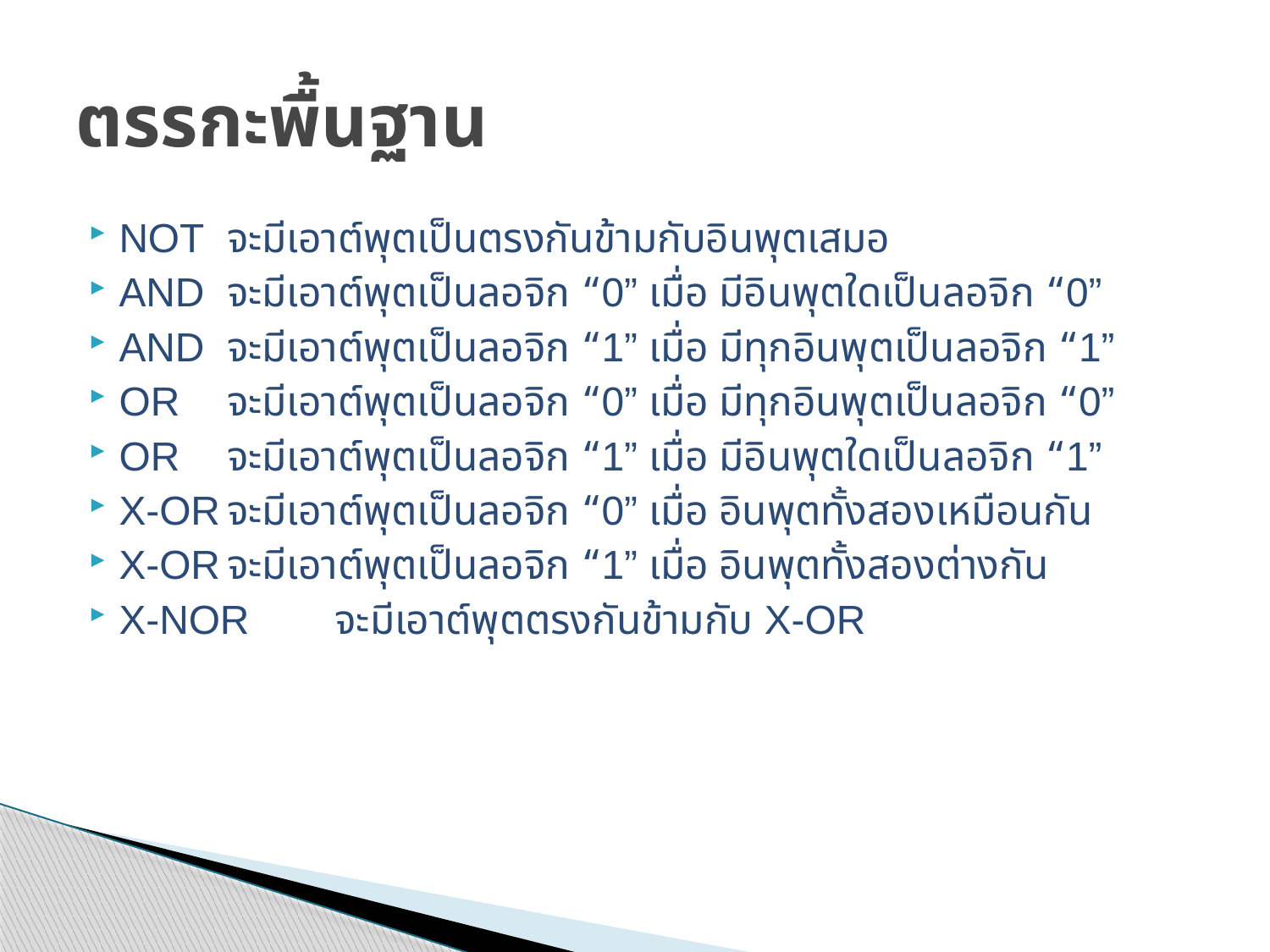

# ตรรกะพื้นฐาน
NOT 	จะมีเอาต์พุตเป็นตรงกันข้ามกับอินพุตเสมอ
AND 	จะมีเอาต์พุตเป็นลอจิก “0” เมื่อ มีอินพุตใดเป็นลอจิก “0”
AND 	จะมีเอาต์พุตเป็นลอจิก “1” เมื่อ มีทุกอินพุตเป็นลอจิก “1”
OR 	จะมีเอาต์พุตเป็นลอจิก “0” เมื่อ มีทุกอินพุตเป็นลอจิก “0”
OR 	จะมีเอาต์พุตเป็นลอจิก “1” เมื่อ มีอินพุตใดเป็นลอจิก “1”
X-OR	จะมีเอาต์พุตเป็นลอจิก “0” เมื่อ อินพุตทั้งสองเหมือนกัน
X-OR	จะมีเอาต์พุตเป็นลอจิก “1” เมื่อ อินพุตทั้งสองต่างกัน
X-NOR  	จะมีเอาต์พุตตรงกันข้ามกับ X-OR